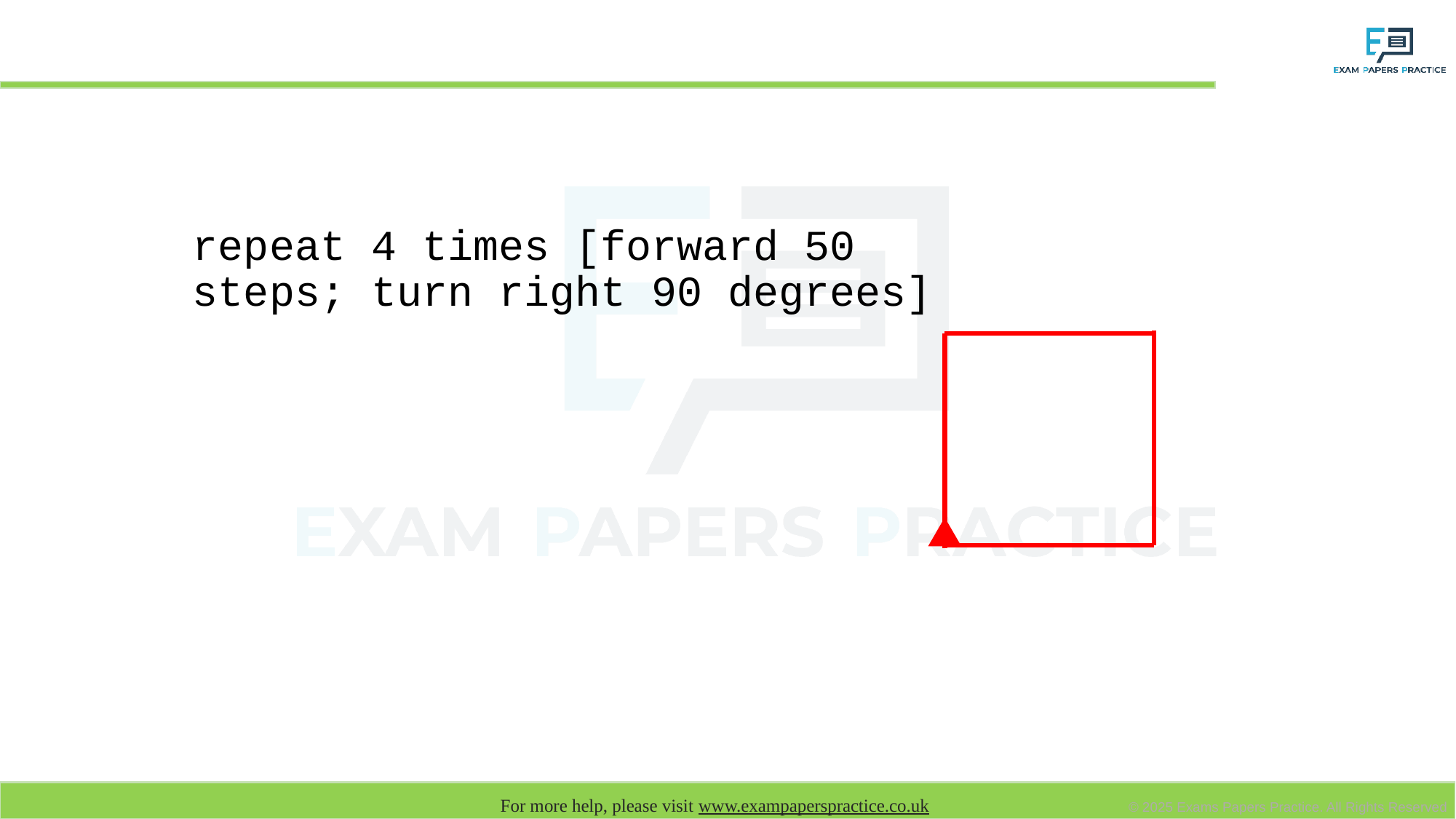

# Square
repeat 4 times [forward 50 steps; turn right 90 degrees]